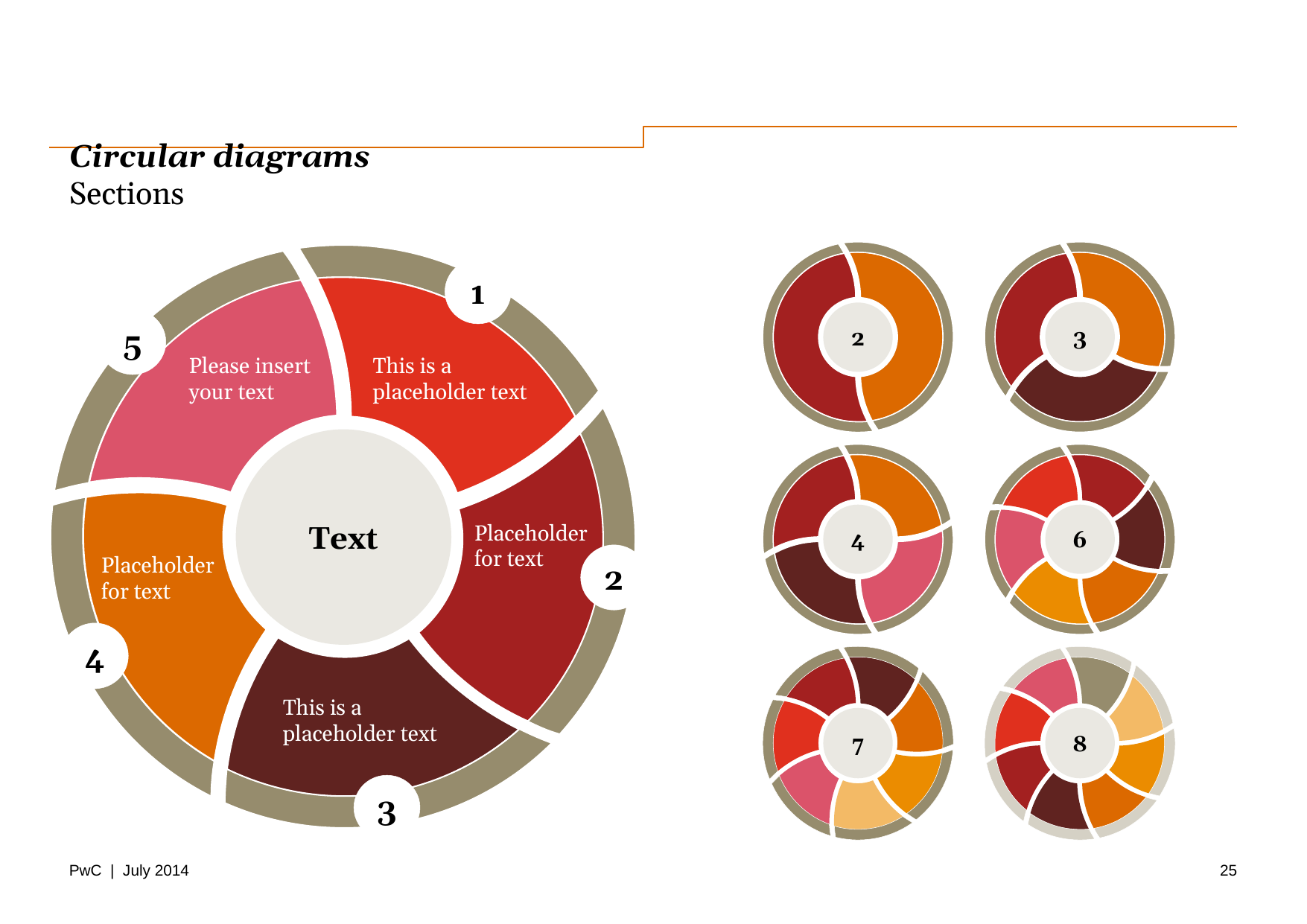

# Circular diagrams Sections

2

3

1

5
Please insert your text
This is a placeholder text

Text

Placeholder for text
2
Placeholder for text
4

This is a placeholder text

3

4

6

7

8

25